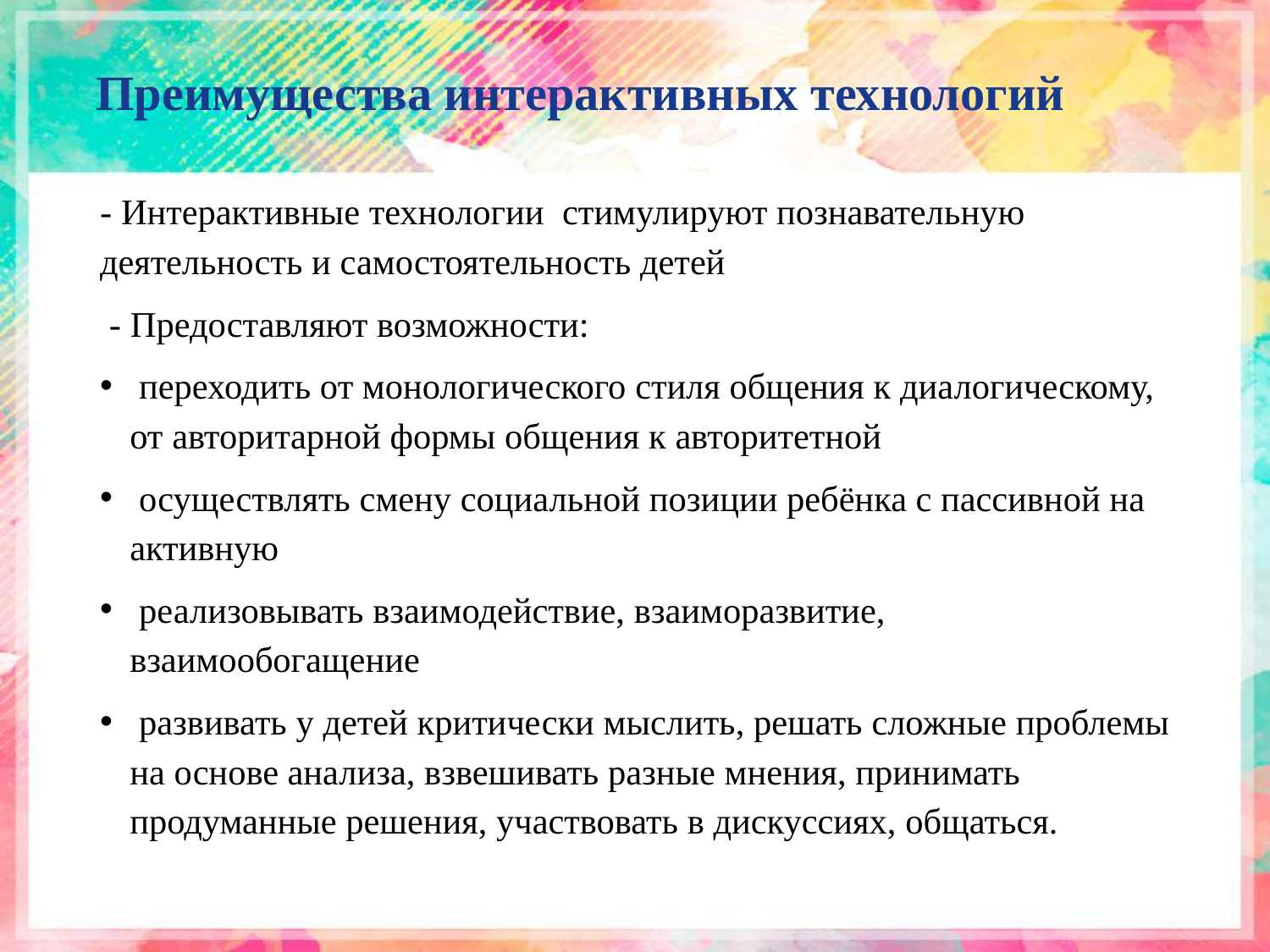

# Преимущества интерактивных технологий
- Интерактивные технологии  стимулируют познавательную деятельность и самостоятельность детей
 - Предоставляют возможности:
 переходить от монологического стиля общения к диалогическому, от авторитарной формы общения к авторитетной
 осуществлять смену социальной позиции ребёнка с пассивной на активную
 реализовывать взаимодействие, взаиморазвитие,  взаимообогащение
 развивать у детей критически мыслить, решать сложные проблемы на основе анализа, взвешивать разные мнения, принимать продуманные решения, участвовать в дискуссиях, общаться.